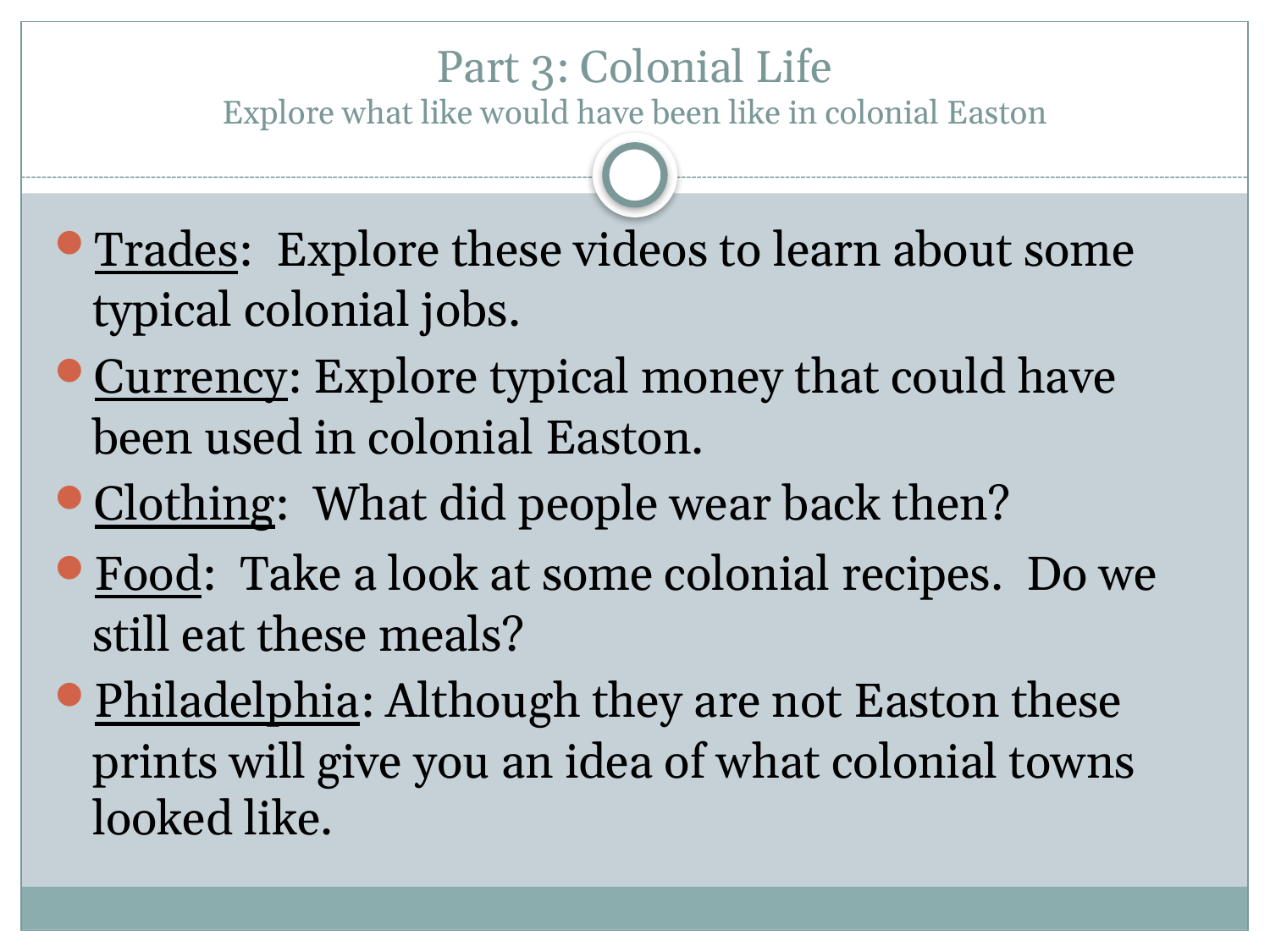

# Part 3: Colonial Life Explore what like would have been like in colonial Easton
Trades:  Explore these videos to learn about some typical colonial jobs.
Currency: Explore typical money that could have been used in colonial Easton.
Clothing:  What did people wear back then?
Food:  Take a look at some colonial recipes.  Do we still eat these meals?
Philadelphia: Although they are not Easton these prints will give you an idea of what colonial towns looked like.